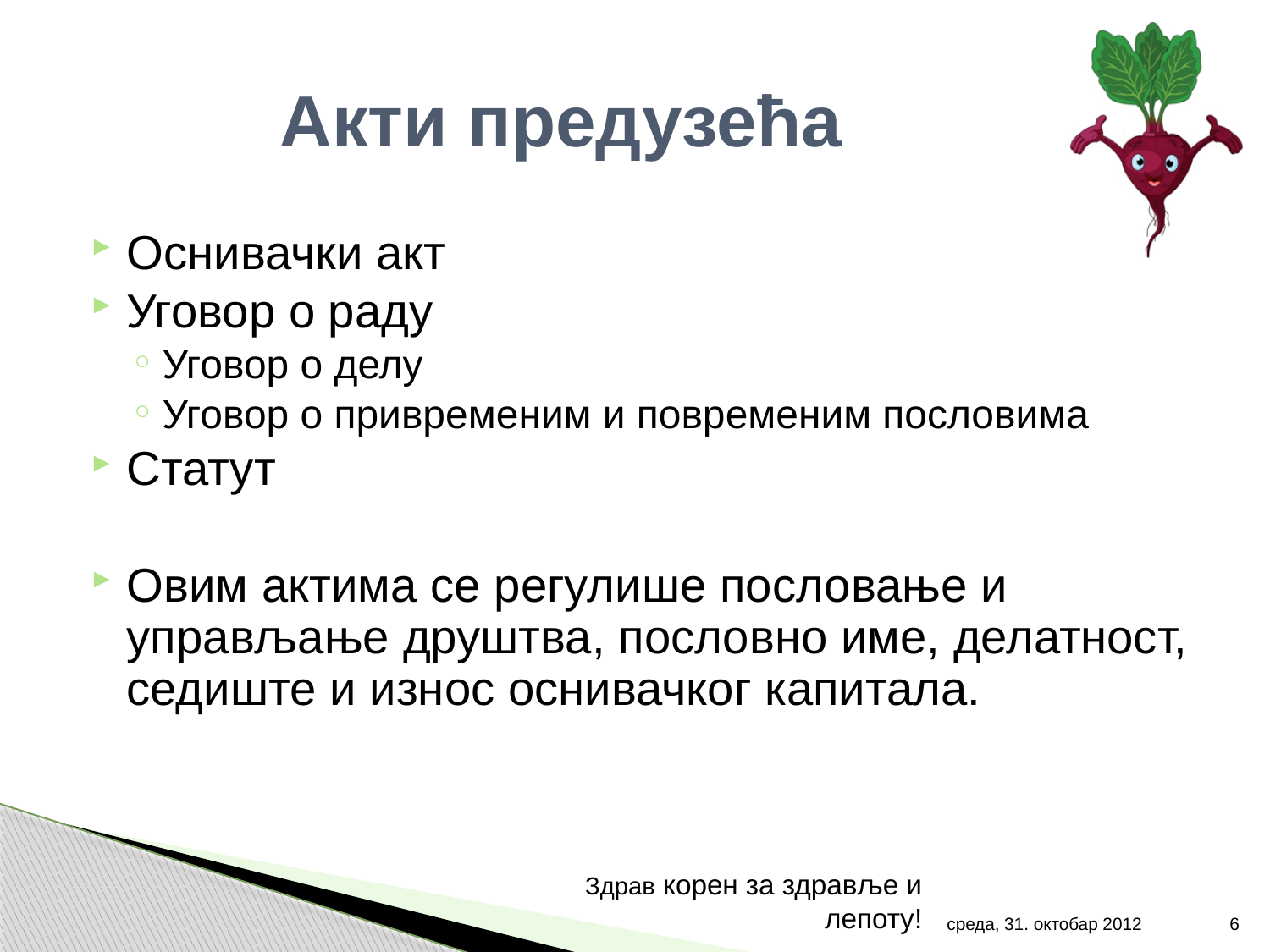

# Акти предузећа
Оснивачки акт
Уговор о раду
Уговор о делу
Уговор о привременим и повременим пословима
Статут

Овим актима се регулише пословање и управљање друштва, пословно име, делатност, седиште и износ оснивачког капитала.
Здрав корен за здравље и лепоту!
среда, 31. октобар 2012
6